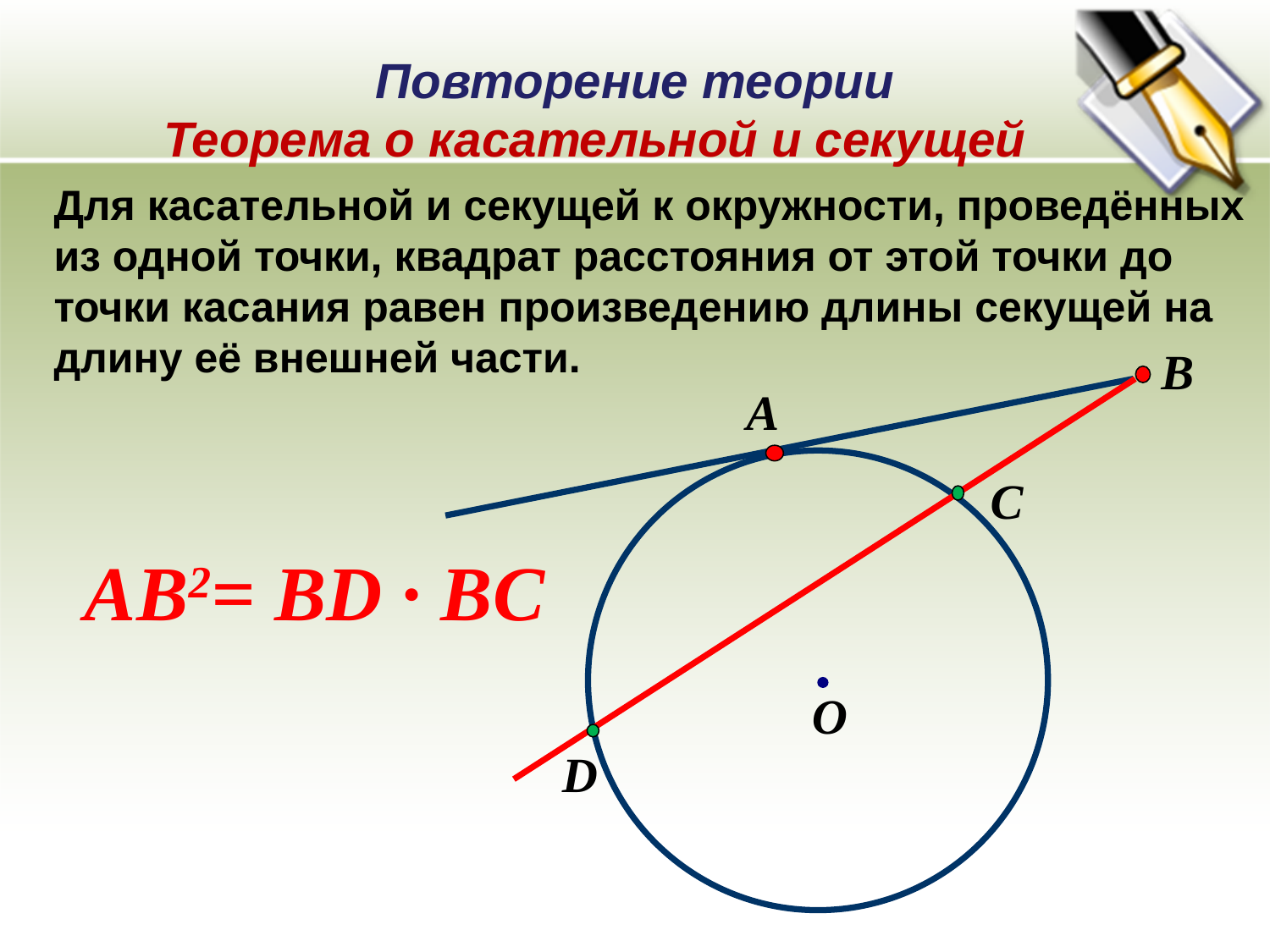

Повторение теории
Теорема о касательной и секущей

Для касательной и секущей к окружности, проведённых из одной точки, квадрат расстояния от этой точки до точки касания равен произведению длины секущей на длину её внешней части.
B

А

C

AB2= BD ∙ ВC
О

D